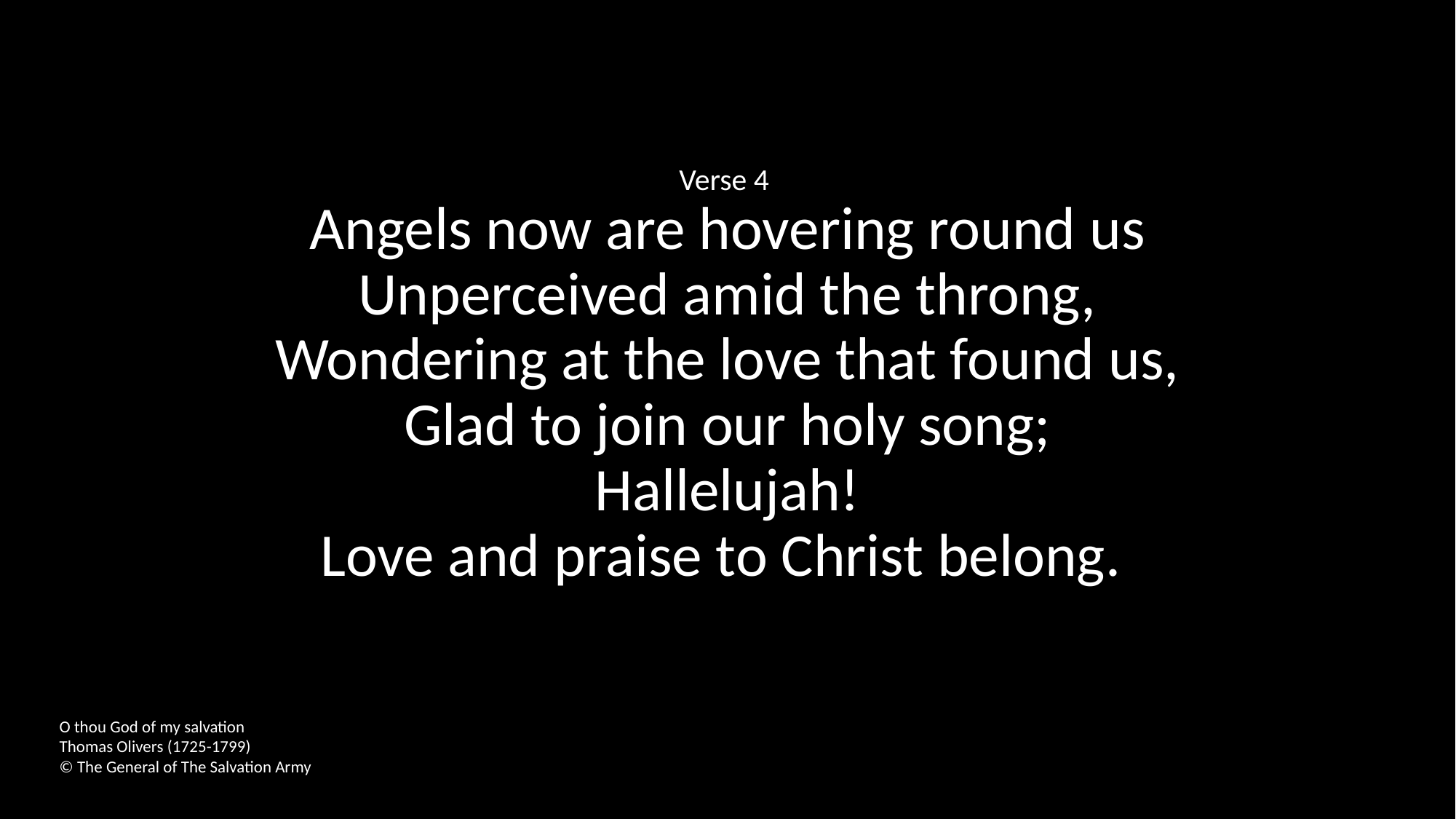

Verse 4
Angels now are hovering round us
Unperceived amid the throng,
Wondering at the love that found us,
Glad to join our holy song;
Hallelujah!
Love and praise to Christ belong.
O thou God of my salvation
Thomas Olivers (1725-1799)
© The General of The Salvation Army